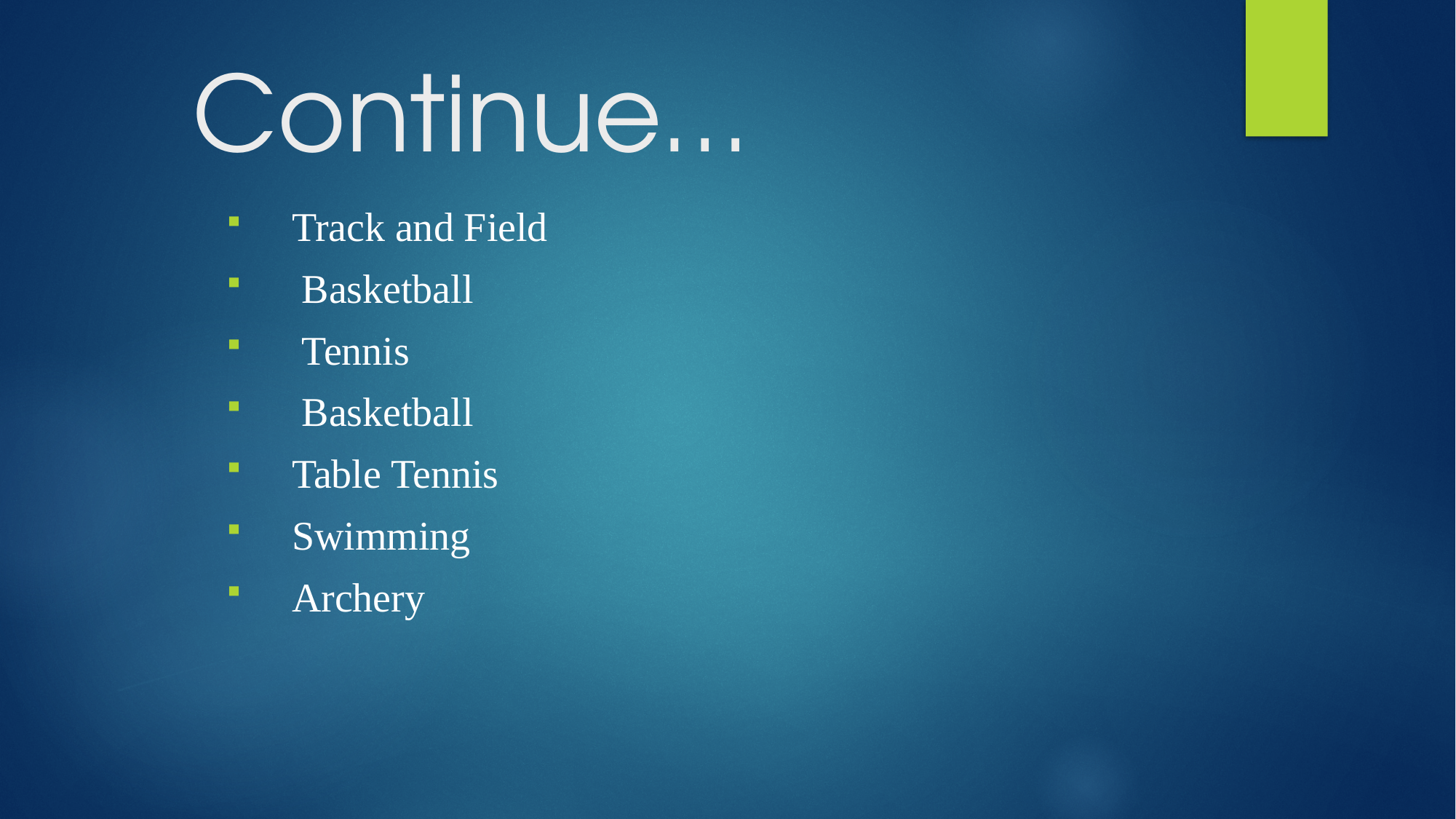

# Continue…
Track and Field
 Basketball
 Tennis
 Basketball
Table Tennis
Swimming
Archery